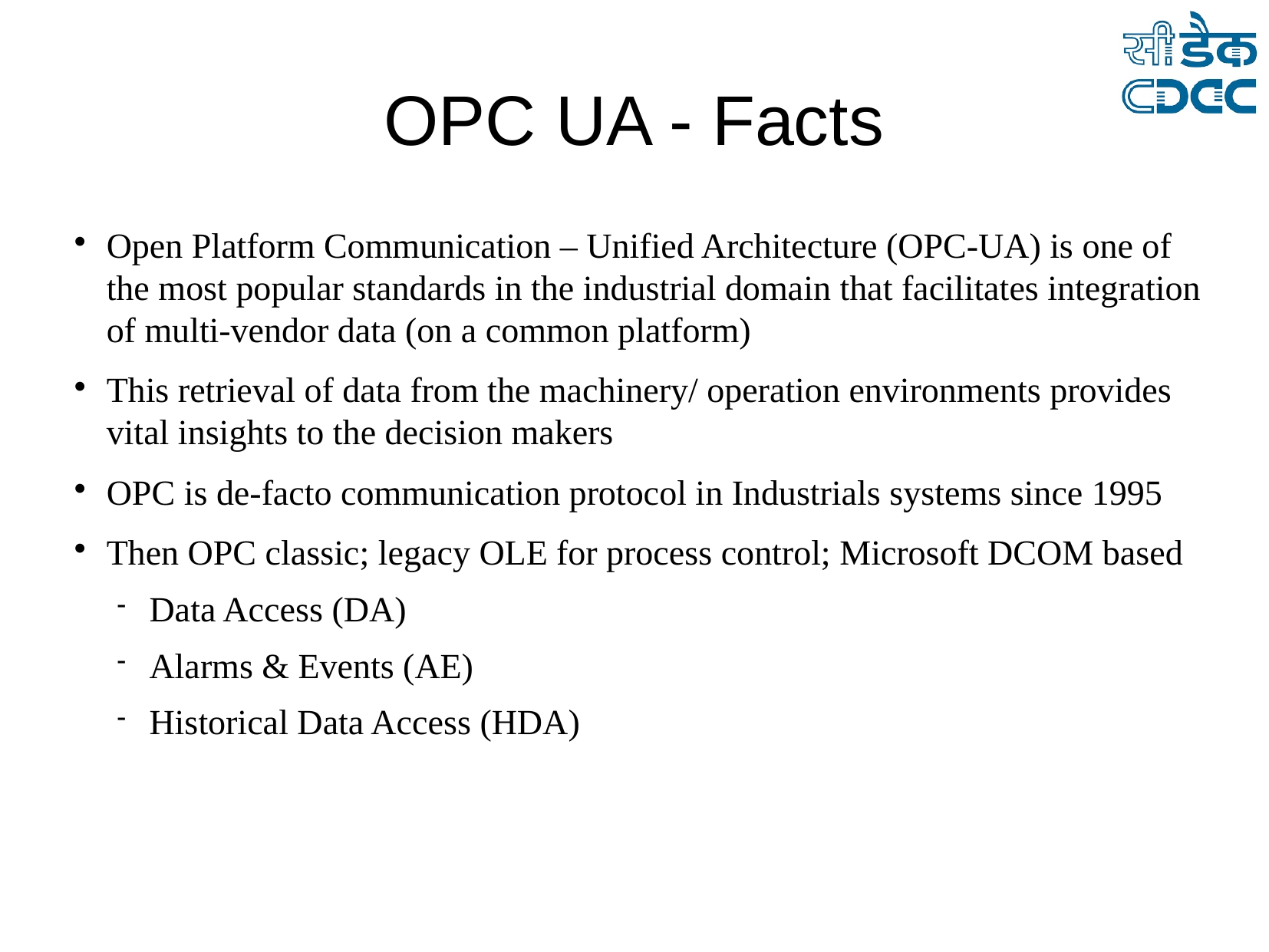

OPC UA - Facts
Open Platform Communication – Unified Architecture (OPC-UA) is one of the most popular standards in the industrial domain that facilitates integration of multi-vendor data (on a common platform)
This retrieval of data from the machinery/ operation environments provides vital insights to the decision makers
OPC is de-facto communication protocol in Industrials systems since 1995
Then OPC classic; legacy OLE for process control; Microsoft DCOM based
Data Access (DA)
Alarms & Events (AE)
Historical Data Access (HDA)